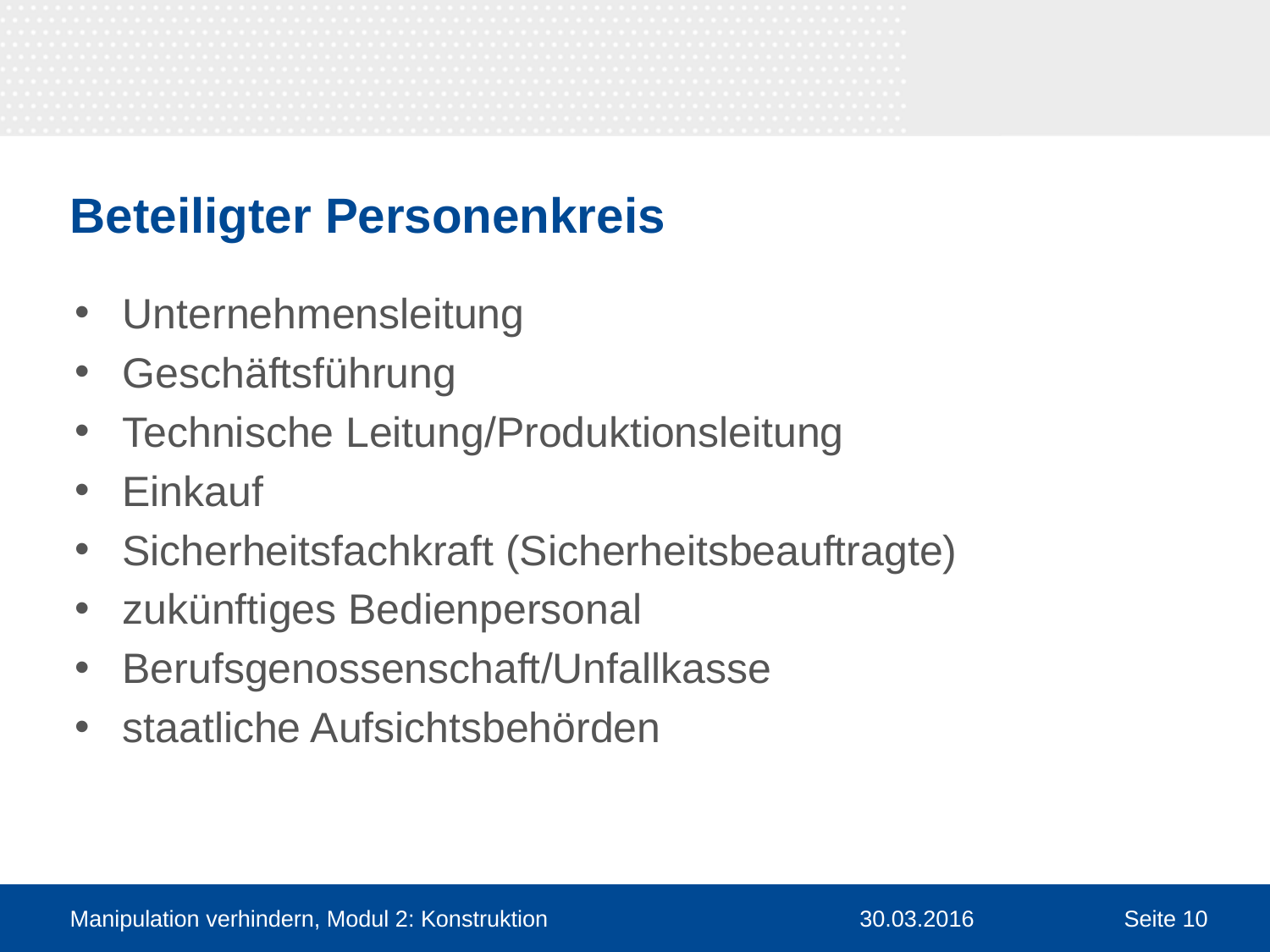

# Beteiligter Personenkreis
Unternehmensleitung
Geschäftsführung
Technische Leitung/Produktionsleitung
Einkauf
Sicherheitsfachkraft (Sicherheitsbeauftragte)
zukünftiges Bedienpersonal
Berufsgenossenschaft/Unfallkasse
staatliche Aufsichtsbehörden
Manipulation verhindern, Modul 2: Konstruktion
30.03.2016
Seite 10